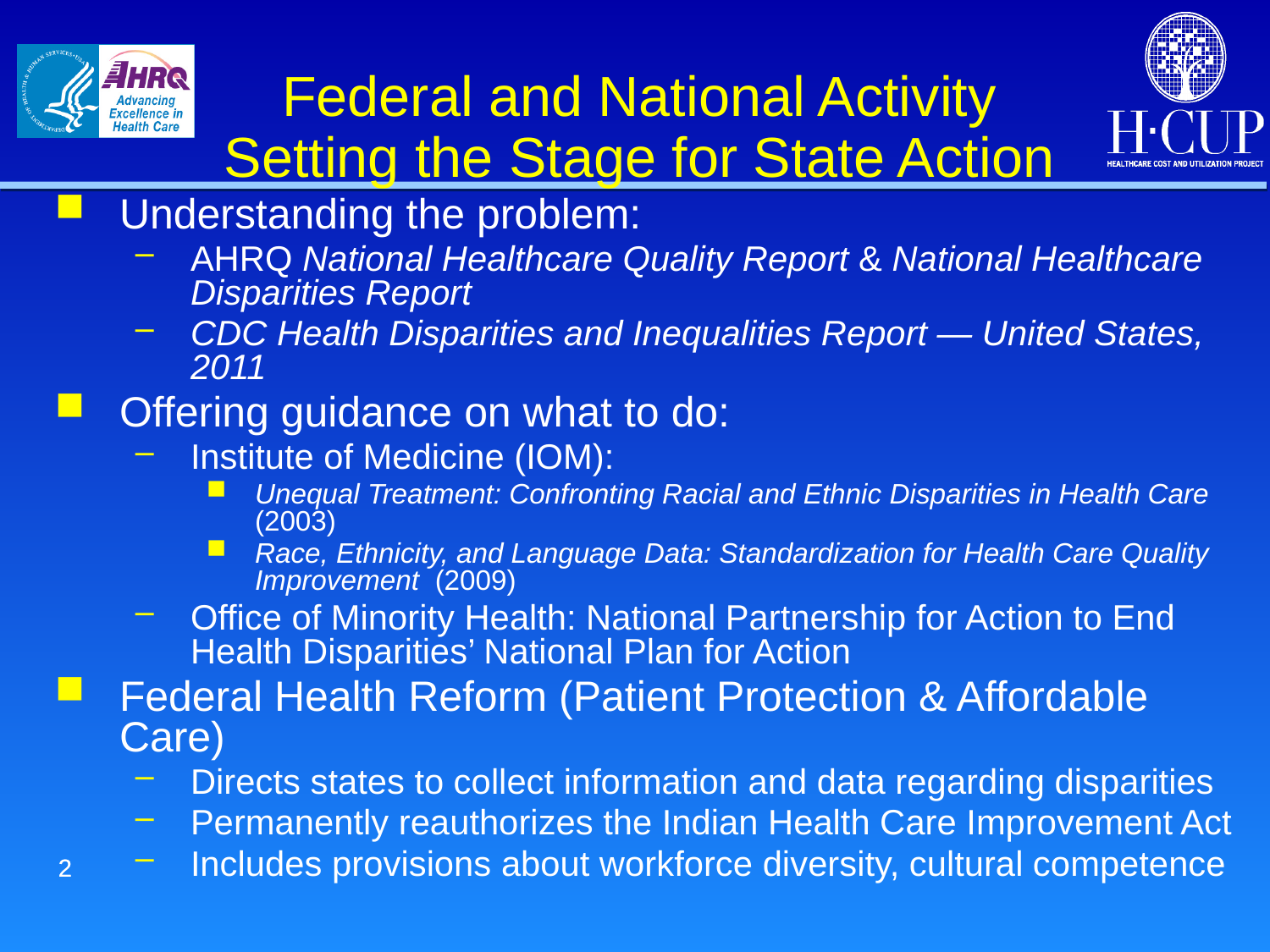

Federal and National Activity Setting the Stage for State Action
Understanding the problem:
AHRQ National Healthcare Quality Report & National Healthcare Disparities Report
CDC Health Disparities and Inequalities Report — United States, 2011
Offering guidance on what to do:
Institute of Medicine (IOM):
Unequal Treatment: Confronting Racial and Ethnic Disparities in Health Care (2003)
Race, Ethnicity, and Language Data: Standardization for Health Care Quality Improvement  (2009)
Office of Minority Health: National Partnership for Action to End Health Disparities’ National Plan for Action
Federal Health Reform (Patient Protection & Affordable Care)
Directs states to collect information and data regarding disparities
Permanently reauthorizes the Indian Health Care Improvement Act
Includes provisions about workforce diversity, cultural competence

2
2